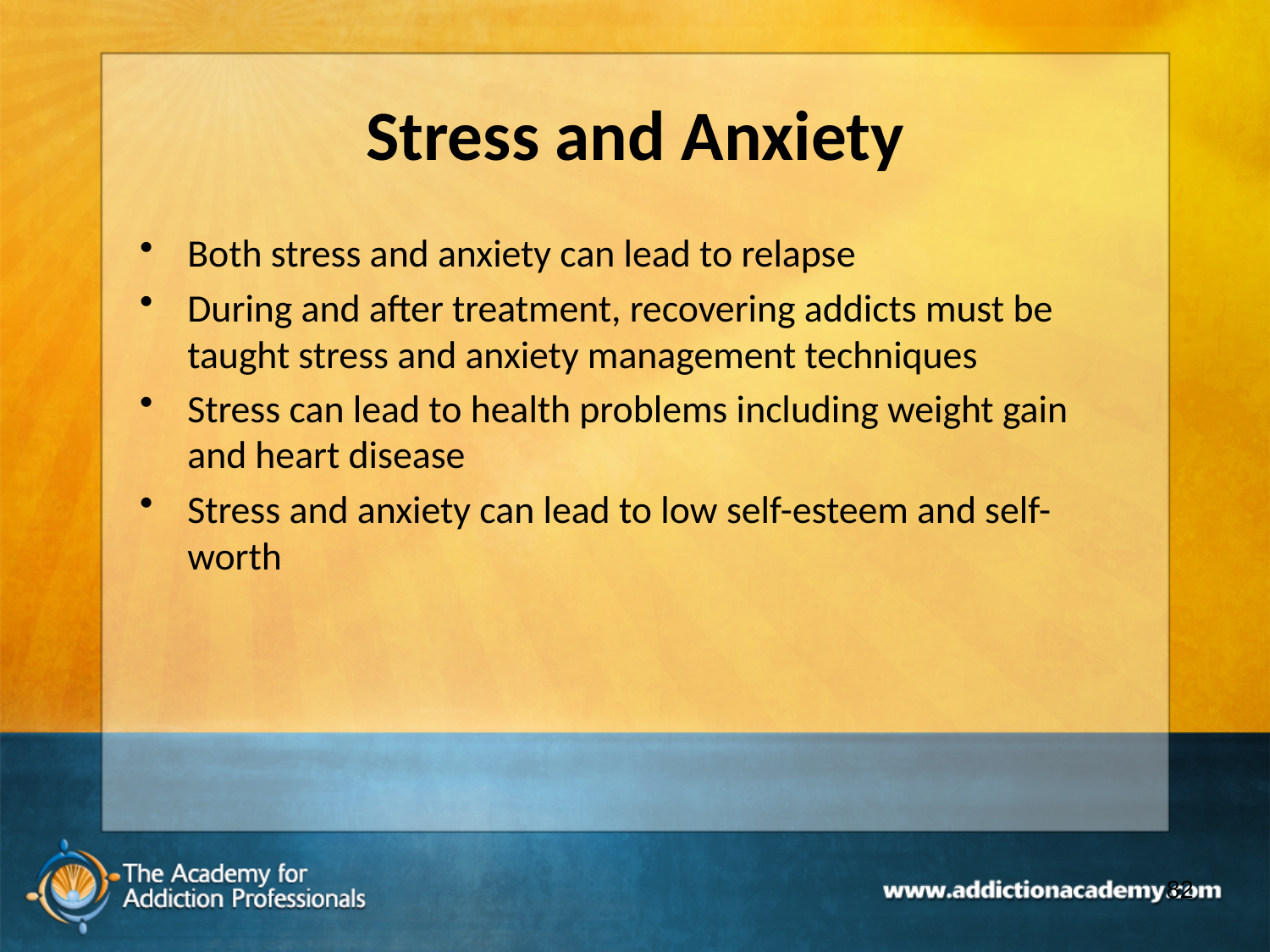

# Stress and Anxiety
Both stress and anxiety can lead to relapse
During and after treatment, recovering addicts must be taught stress and anxiety management techniques
Stress can lead to health problems including weight gain and heart disease
Stress and anxiety can lead to low self-esteem and self-worth

82